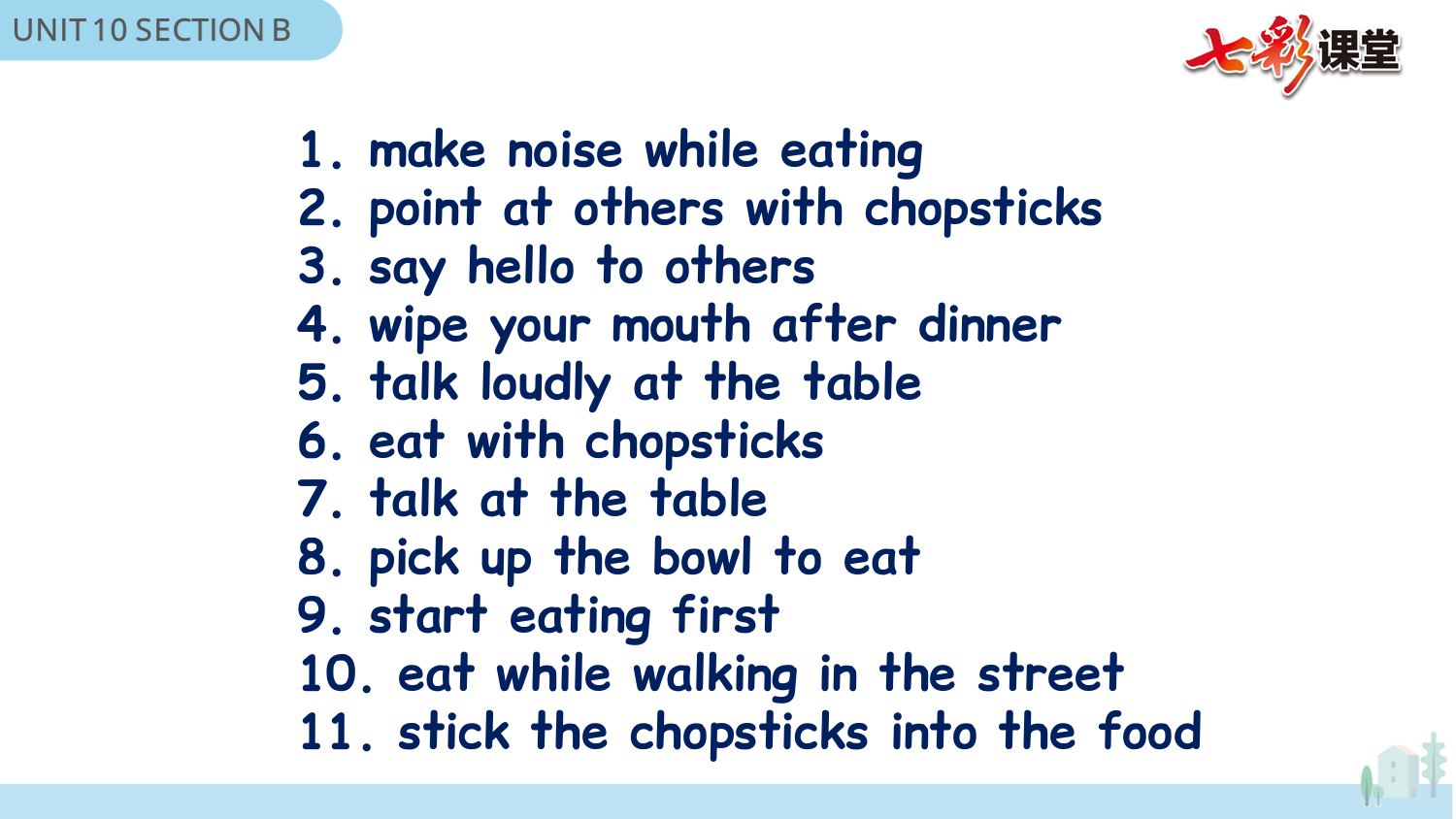

1. make noise while eating
2. point at others with chopsticks
3. say hello to others
4. wipe your mouth after dinner
5. talk loudly at the table
6. eat with chopsticks
7. talk at the table
8. pick up the bowl to eat
9. start eating first
10. eat while walking in the street
11. stick the chopsticks into the food